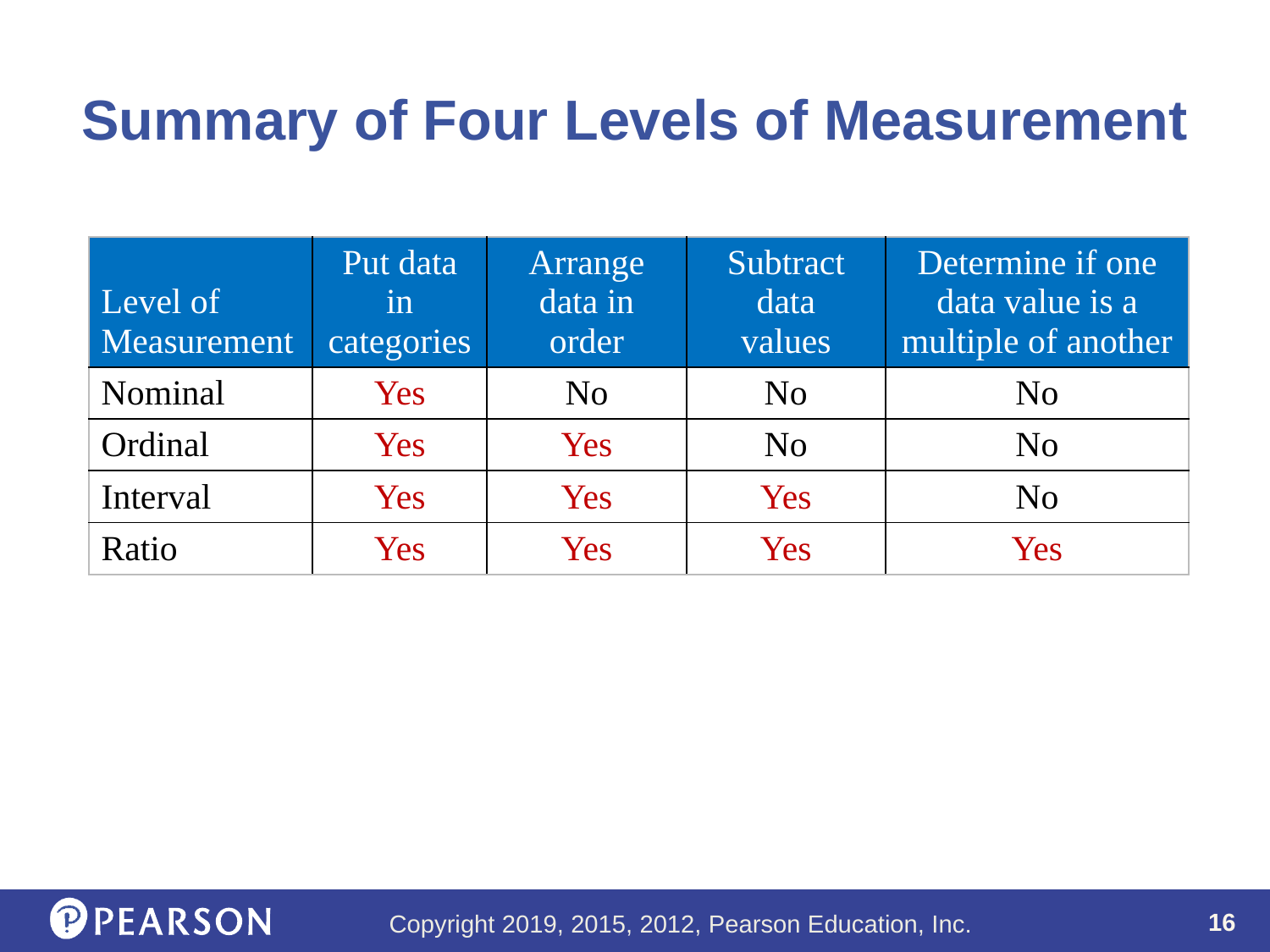

# Summary of Four Levels of Measurement
| Level of Measurement | Put data in categories | Arrange data in order | Subtract data values | Determine if one data value is a multiple of another |
| --- | --- | --- | --- | --- |
| Nominal | Yes | No | No | No |
| Ordinal | Yes | Yes | No | No |
| Interval | Yes | Yes | Yes | No |
| Ratio | Yes | Yes | Yes | Yes |